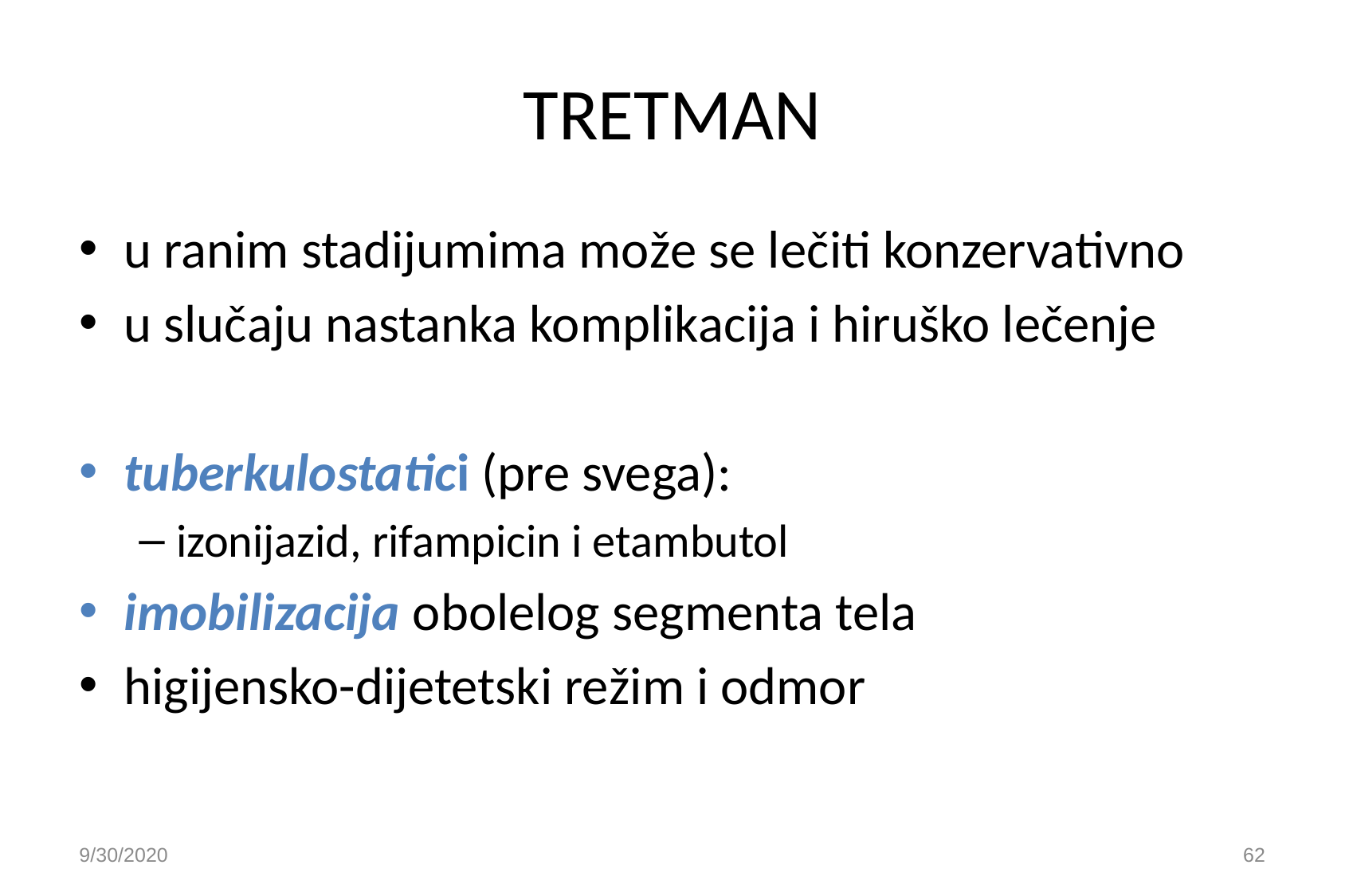

# TRETMAN
u ranim stadijumima može se lečiti konzervativno
u slučaju nastanka komplikacija i hiruško lečenje

tuberkulostatici (pre svega):
izonijazid, rifampicin i etambutol
imobilizacija obolelog segmenta tela
higijensko-dijetetski režim i odmor
9/30/2020
62